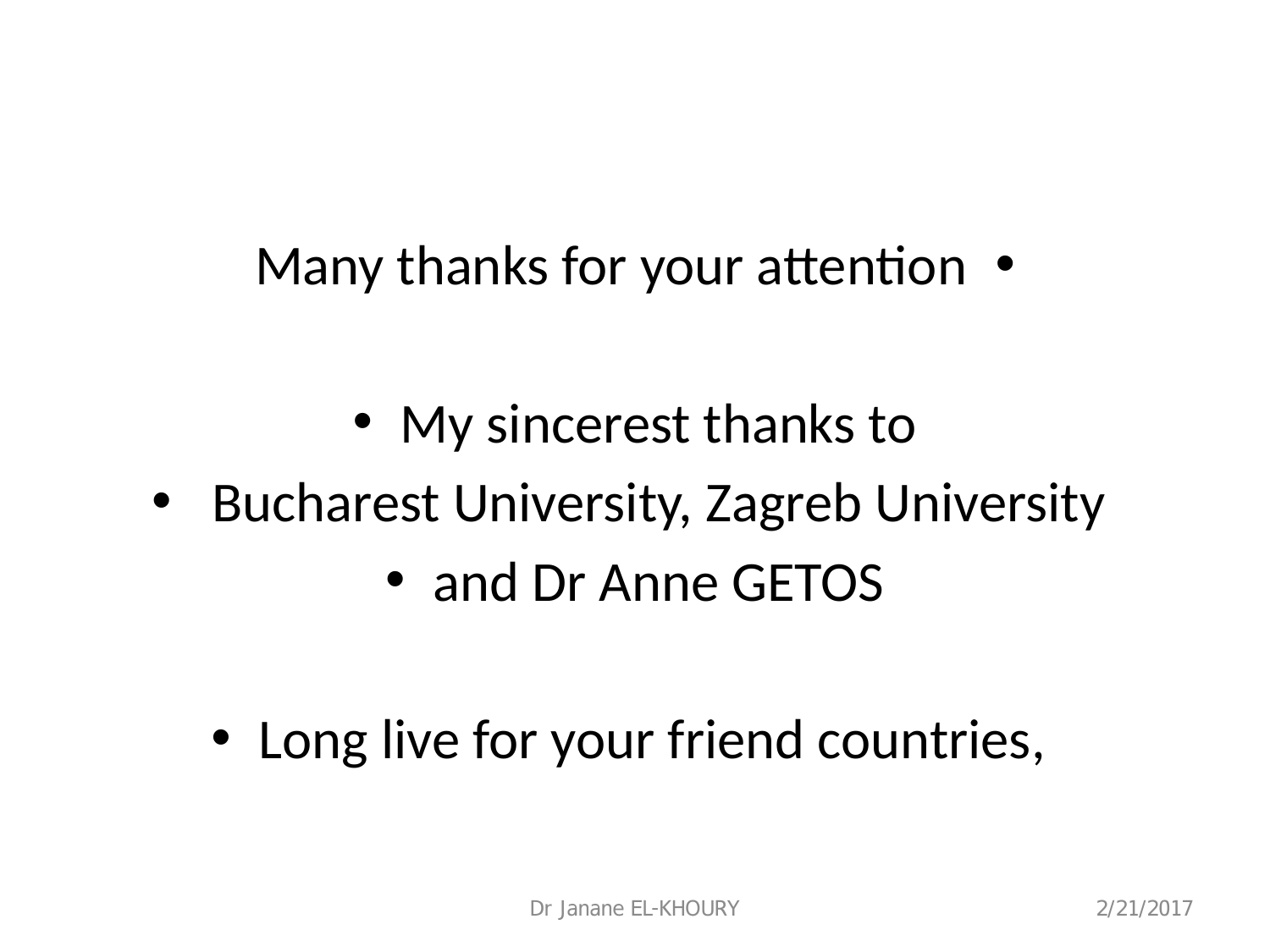

#
Many thanks for your attention

My sincerest thanks to
 Bucharest University, Zagreb University
and Dr Anne GETOS

Long live for your friend countries,

Dr Janane EL-KHOURY
2/21/2017